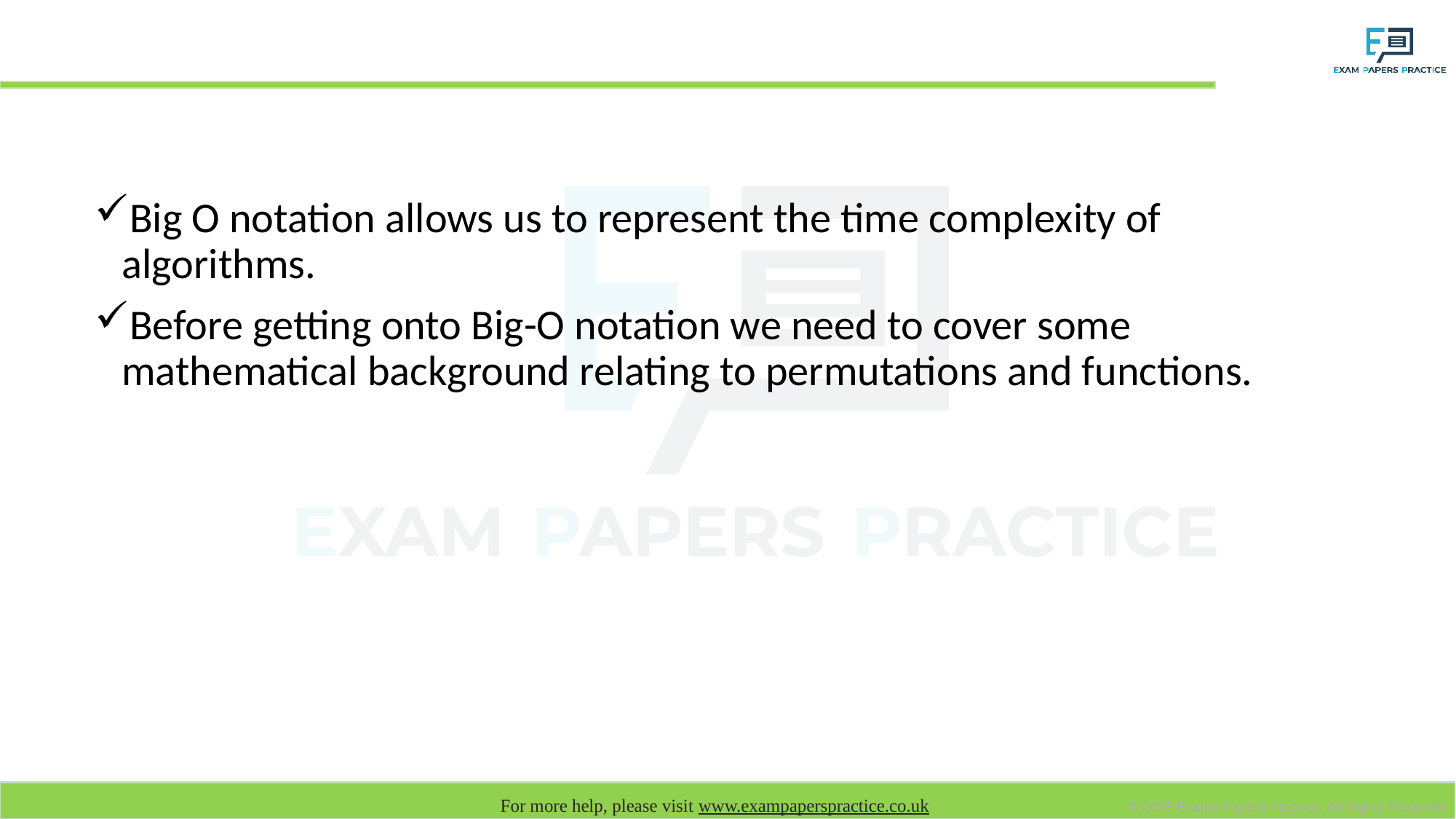

# Big-O Notation
Big O notation allows us to represent the time complexity of algorithms.
Before getting onto Big-O notation we need to cover some mathematical background relating to permutations and functions.